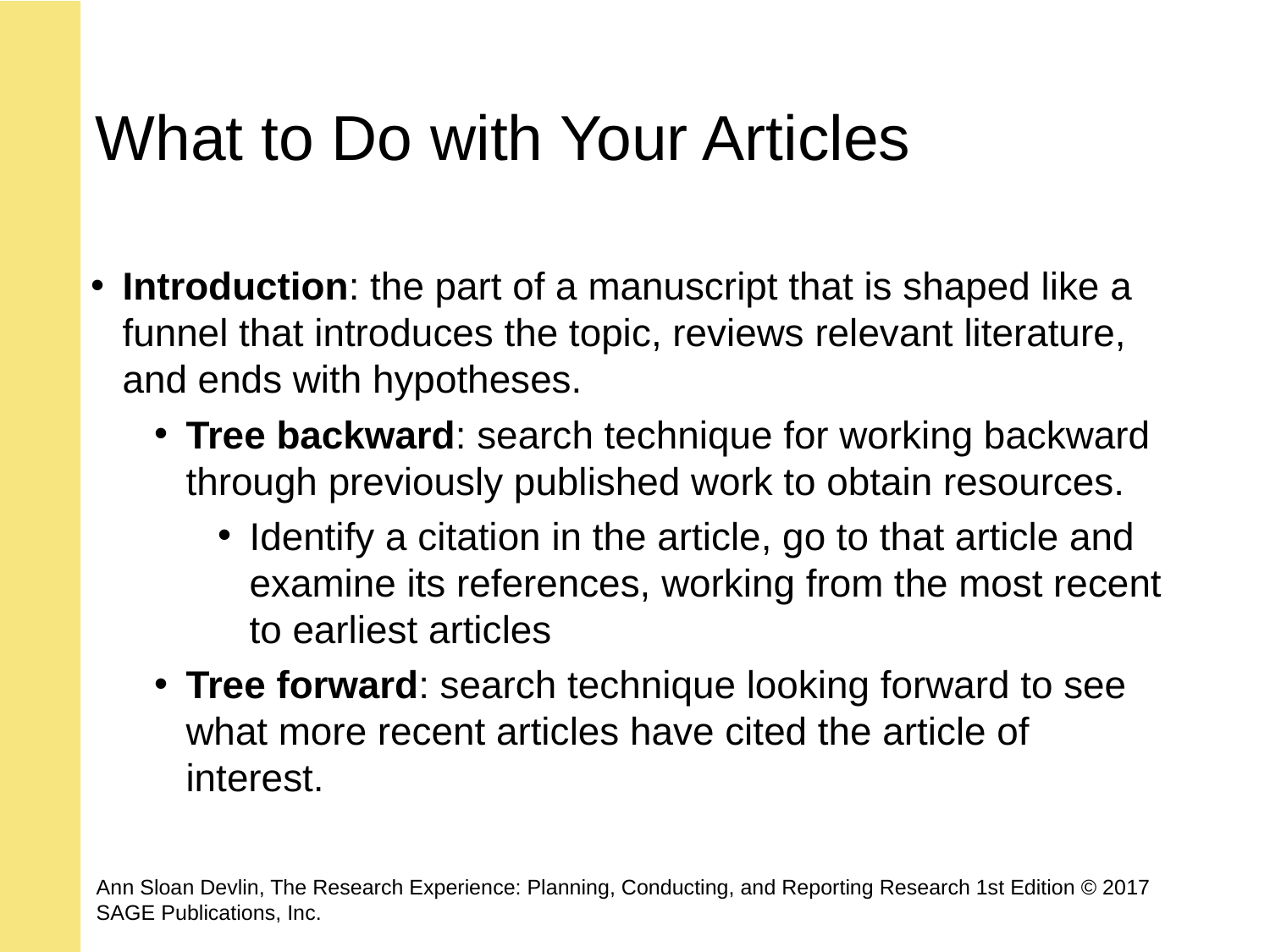

# What to Do with Your Articles
Introduction: the part of a manuscript that is shaped like a funnel that introduces the topic, reviews relevant literature, and ends with hypotheses.
Tree backward: search technique for working backward through previously published work to obtain resources.
Identify a citation in the article, go to that article and examine its references, working from the most recent to earliest articles
Tree forward: search technique looking forward to see what more recent articles have cited the article of interest.